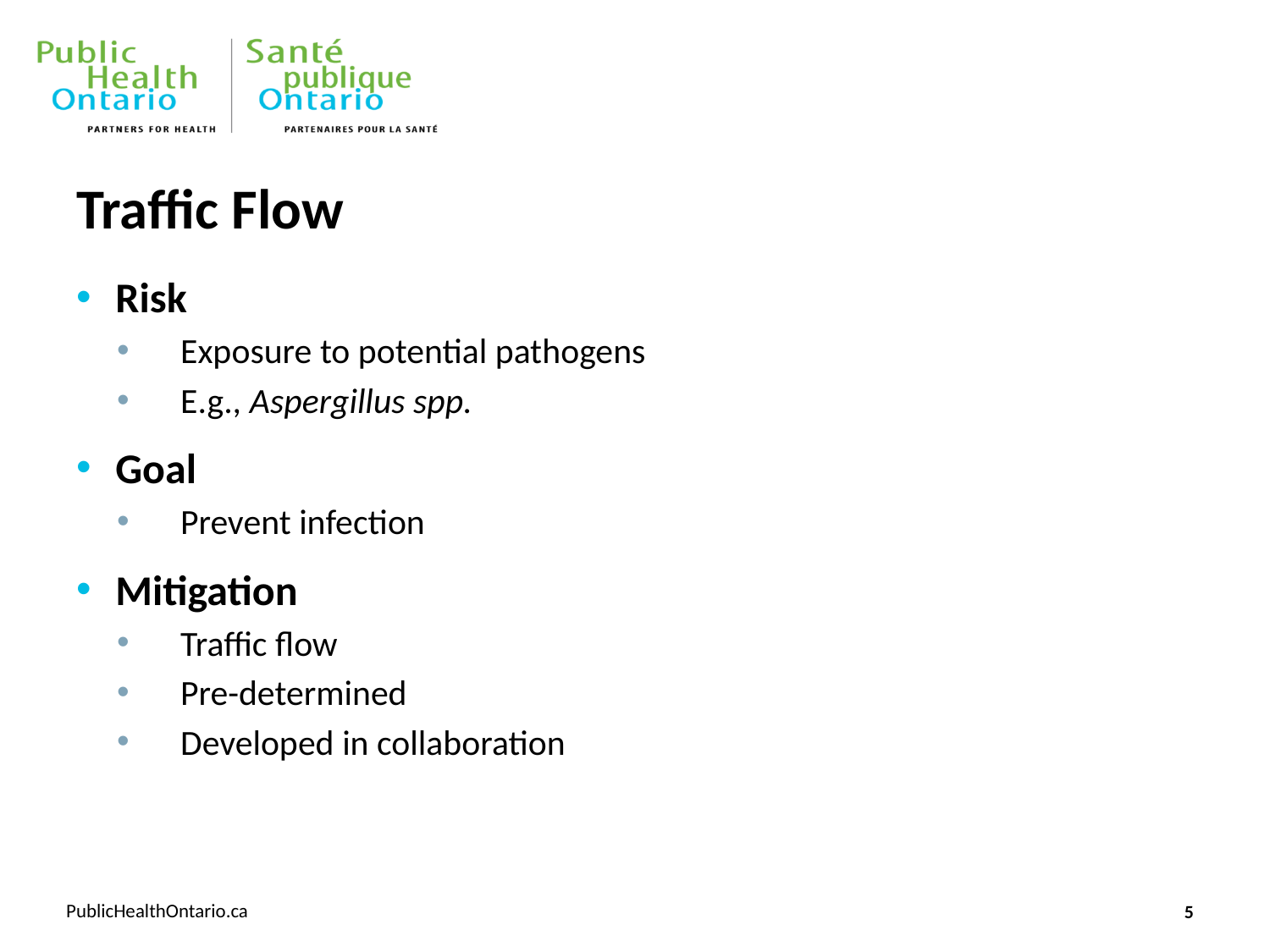

# Traffic Flow
Risk
Exposure to potential pathogens
E.g., Aspergillus spp.
Goal
Prevent infection
Mitigation
Traffic flow
Pre-determined
Developed in collaboration
5